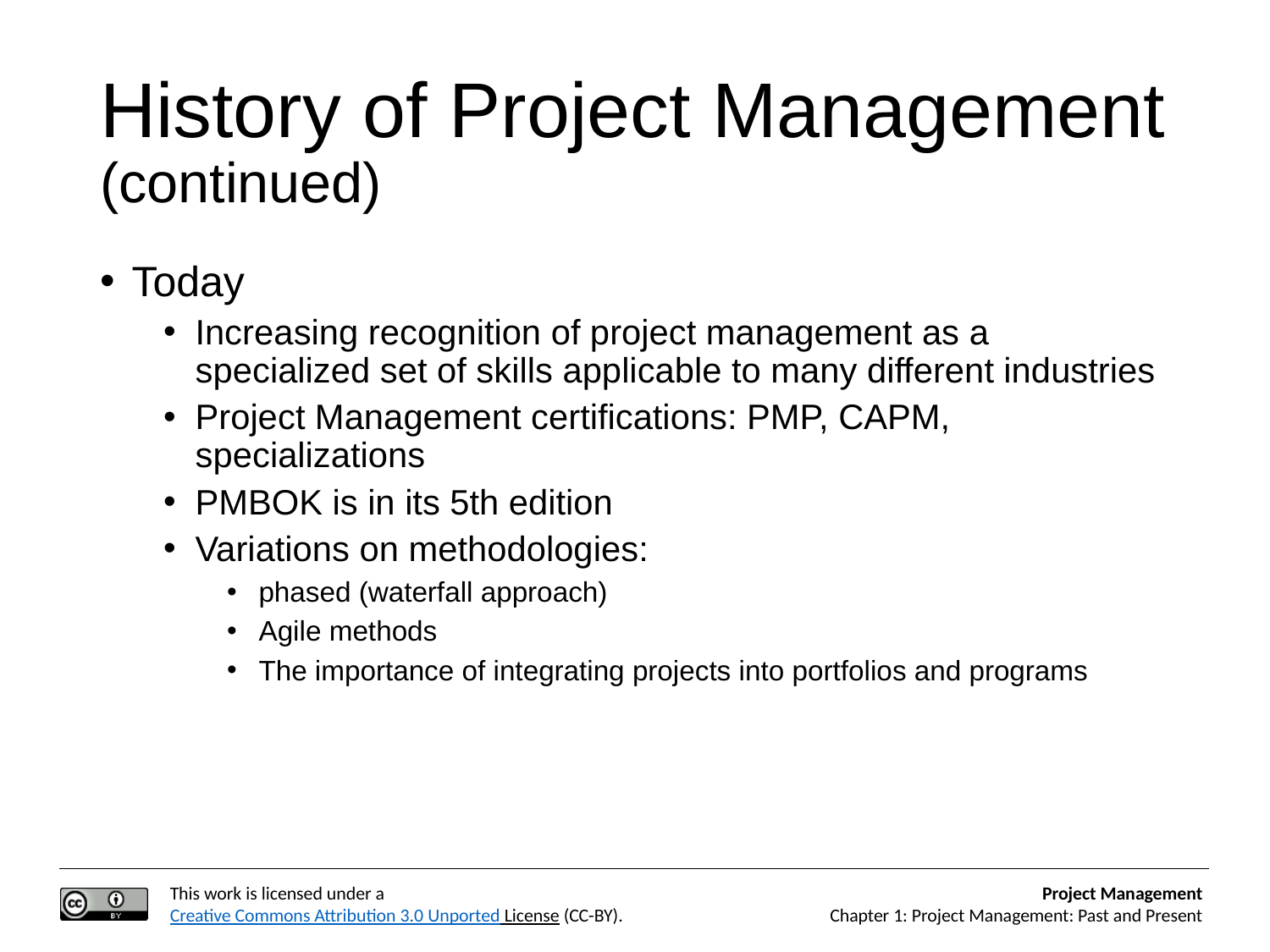

# History of Project Management (continued)
Today
Increasing recognition of project management as a specialized set of skills applicable to many different industries
Project Management certifications: PMP, CAPM, specializations
PMBOK is in its 5th edition
Variations on methodologies:
phased (waterfall approach)
Agile methods
The importance of integrating projects into portfolios and programs